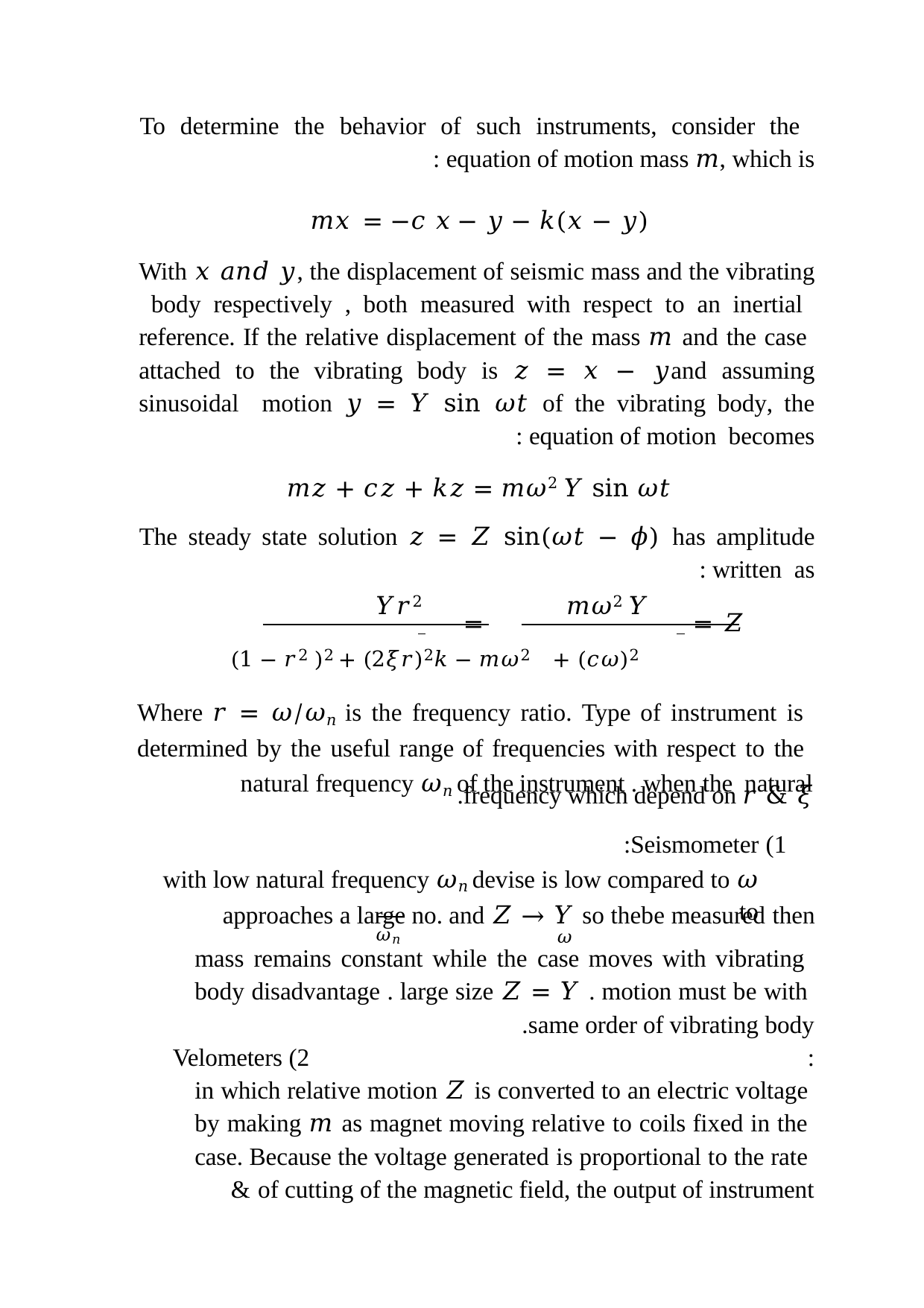

To determine the behavior of such instruments, consider the  equation of motion mass 𝑚, which is :
𝑚𝑥 = −𝑐 𝑥 − 𝑦 − 𝑘(𝑥 − 𝑦)
With 𝑥 𝑎𝑛𝑑 𝑦, the displacement of seismic mass and the vibrating  body respectively , both measured with respect to an inertial  reference. If the relative displacement of the mass 𝑚 and the case  attached to the vibrating body is 𝑧 = 𝑥 − 𝑦and assuming sinusoidal  motion 𝑦 = 𝑌 sin 𝜔𝑡 of the vibrating body, the equation of motion  becomes :
𝑚𝑧 + 𝑐𝑧 + 𝑘𝑧 = 𝑚𝜔2 𝑌 sin 𝜔𝑡
The steady state solution 𝑧 = 𝑍 sin(𝜔𝑡 − 𝜙) has amplitude written  as :
𝑚𝜔2 𝑌	𝑌𝑟2
𝑍 =	 	=

  𝑘 − 𝑚𝜔2    + (𝑐𝜔)2	(1 − 𝑟2 )2 + (2𝜉𝑟)2
Where 𝑟 = 𝜔/𝜔𝑛 is the frequency ratio. Type of instrument is  determined by the useful range of frequencies with respect to the  natural frequency 𝜔𝑛 of the instrument . when the natural
frequency which depend on 𝑟 & 𝜉.
1) Seismometer:
with low natural frequency 𝜔𝑛 devise is low compared to 𝜔 to
𝜔
be measured then	approaches a large no. and 𝑍 → 𝑌 so the

𝜔𝑛
mass remains constant while the case moves with vibrating  body disadvantage . large size 𝑍 = 𝑌 . motion must be with  same order of vibrating body.
2) Velometers
:
in which relative motion 𝑍 is converted to an electric voltage  by making 𝑚 as magnet moving relative to coils fixed in the  case. Because the voltage generated is proportional to the rate  of cutting of the magnetic field, the output of instrument &